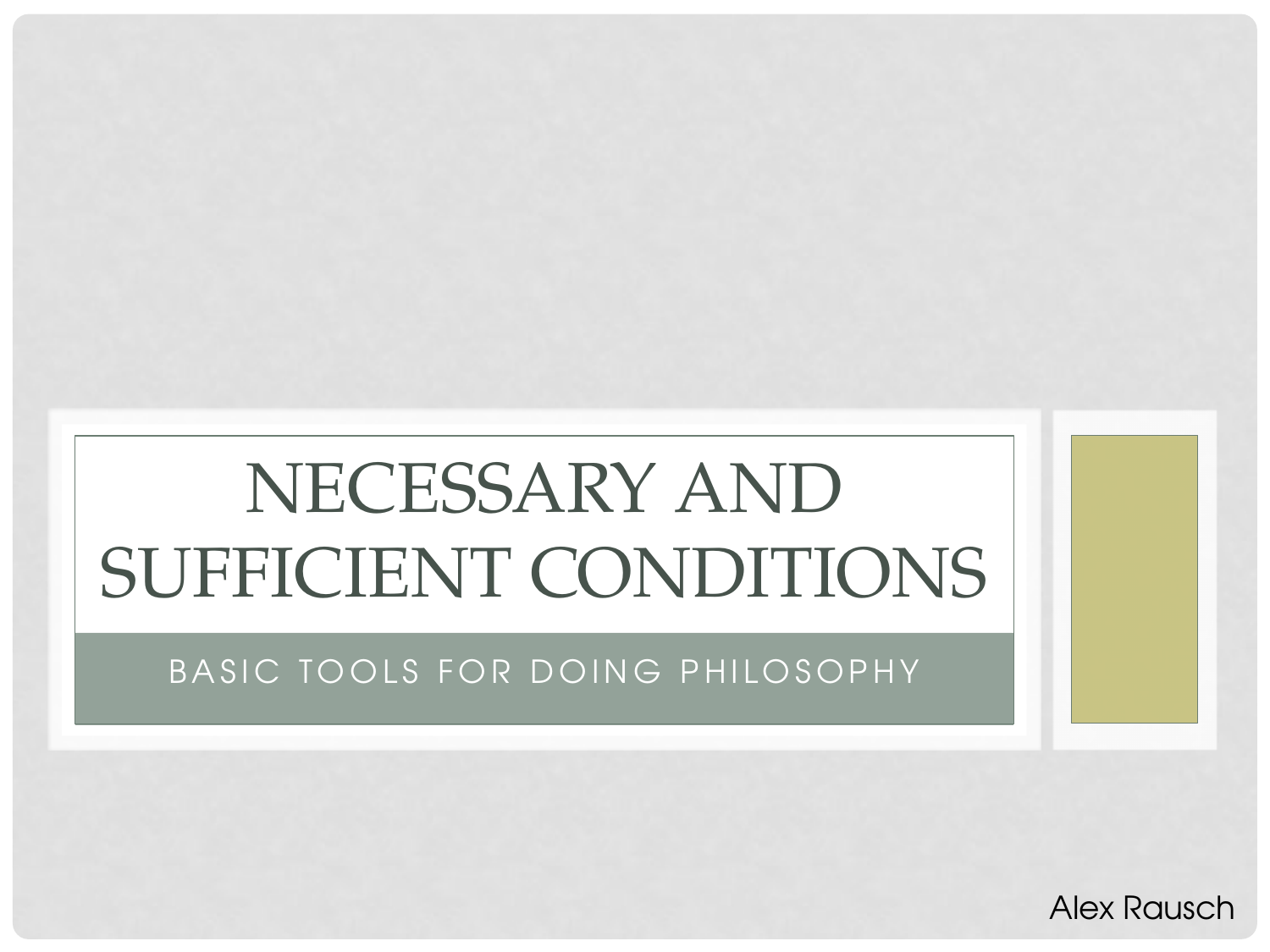

# Necessary and sufficient conditions
Basic tools for doing philosophy
Alex Rausch